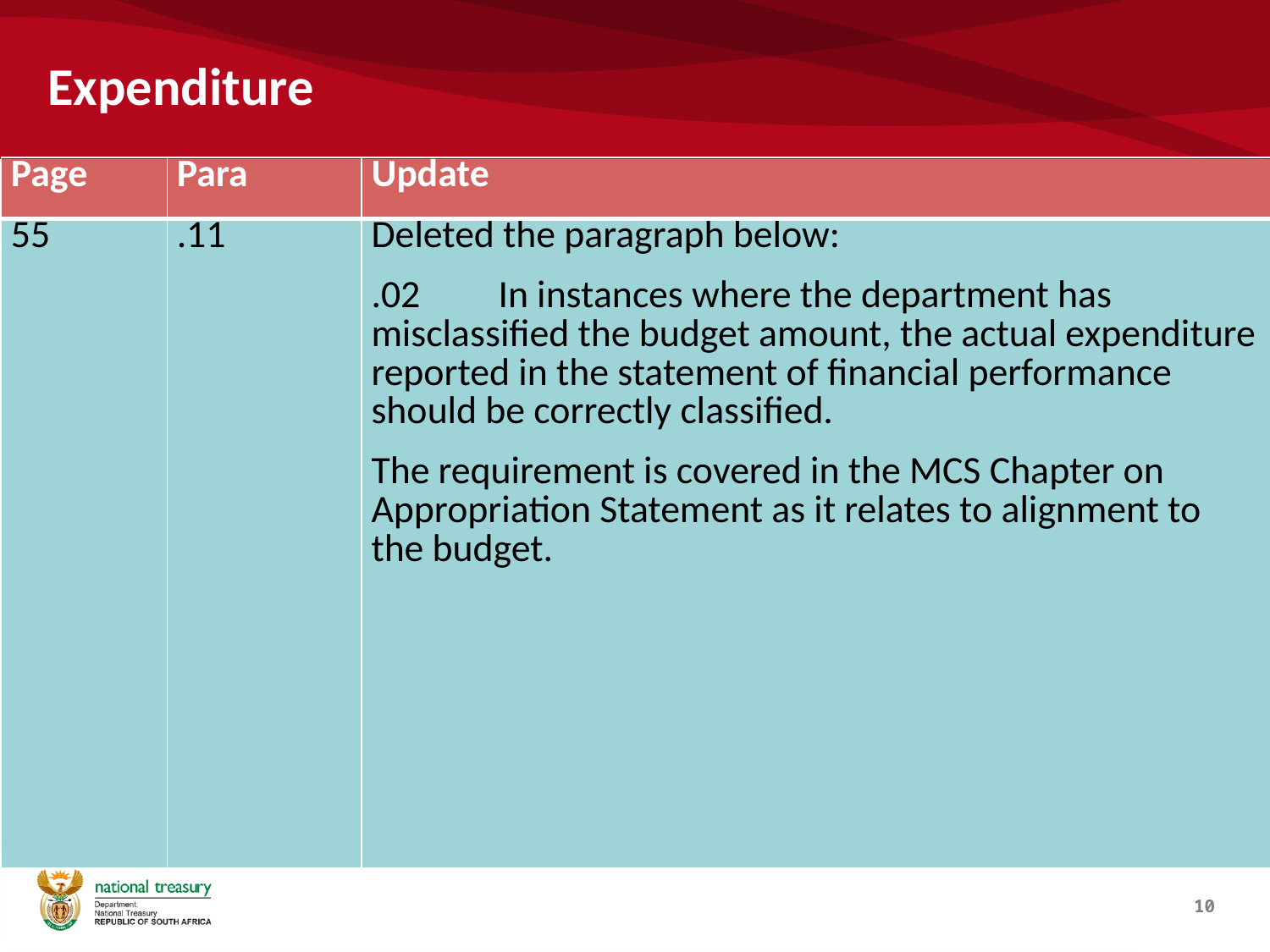

# Expenditure

| Page | Para | Update |
| --- | --- | --- |
| 55 | .11 | Deleted the paragraph below: .02 In instances where the department has misclassified the budget amount, the actual expenditure reported in the statement of financial performance should be correctly classified. The requirement is covered in the MCS Chapter on Appropriation Statement as it relates to alignment to the budget. |
10